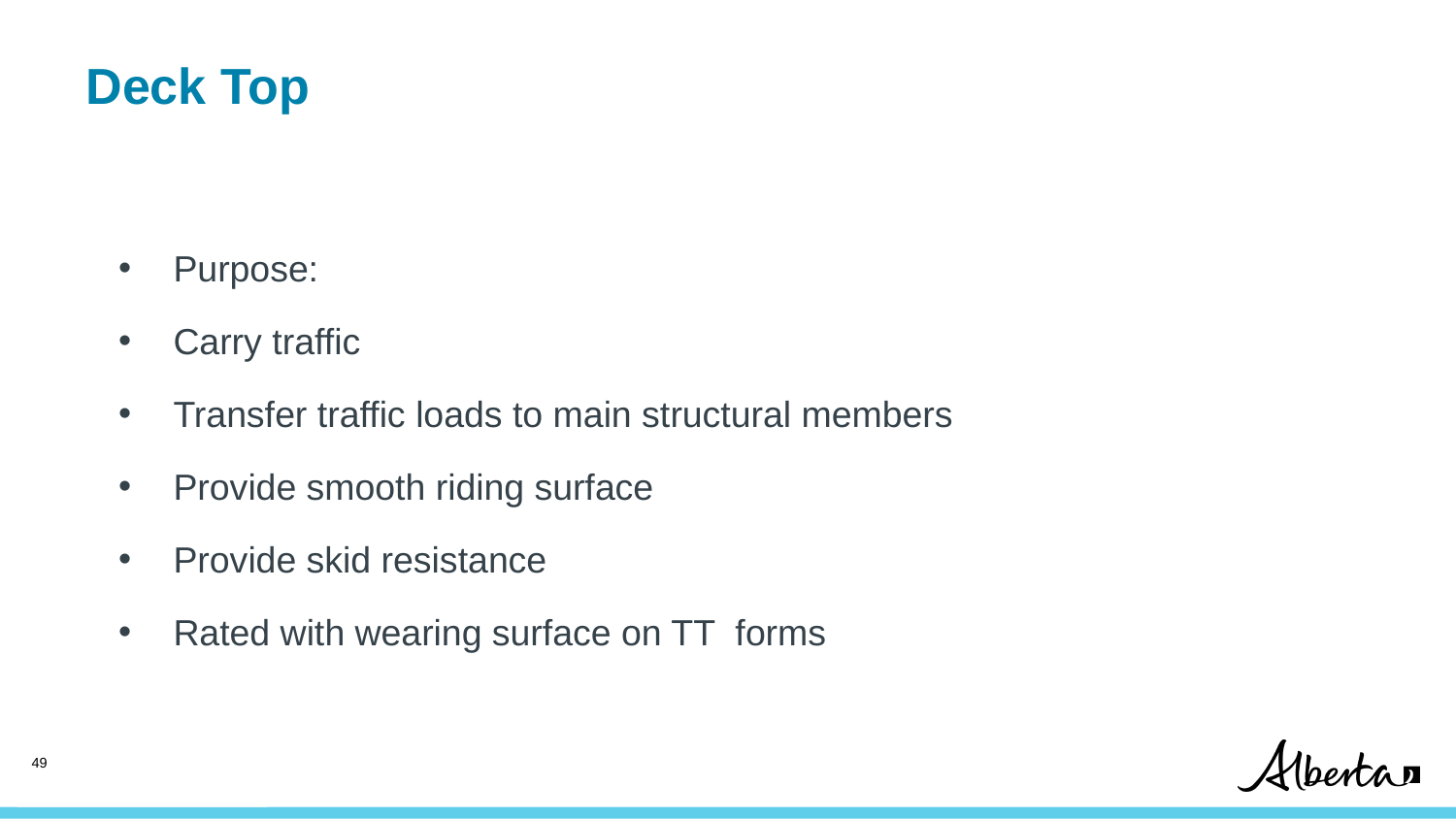

Deck Top
Purpose:
Carry traffic
Transfer traffic loads to main structural members
Provide smooth riding surface
Provide skid resistance
Rated with wearing surface on TT  forms
49